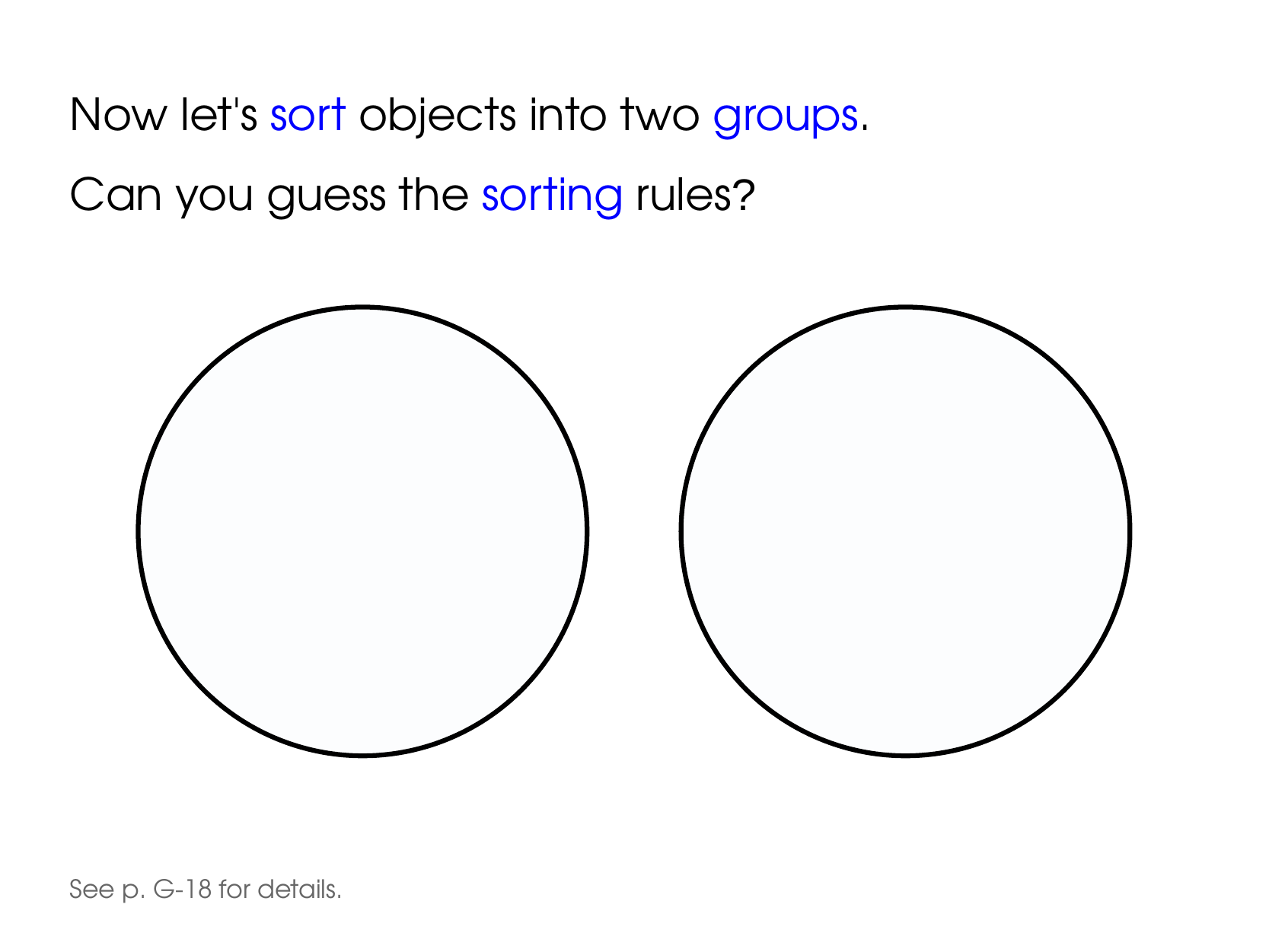

Now let's sort objects into two groups.
Can you guess the sorting rules?

See p. G-18 for details.